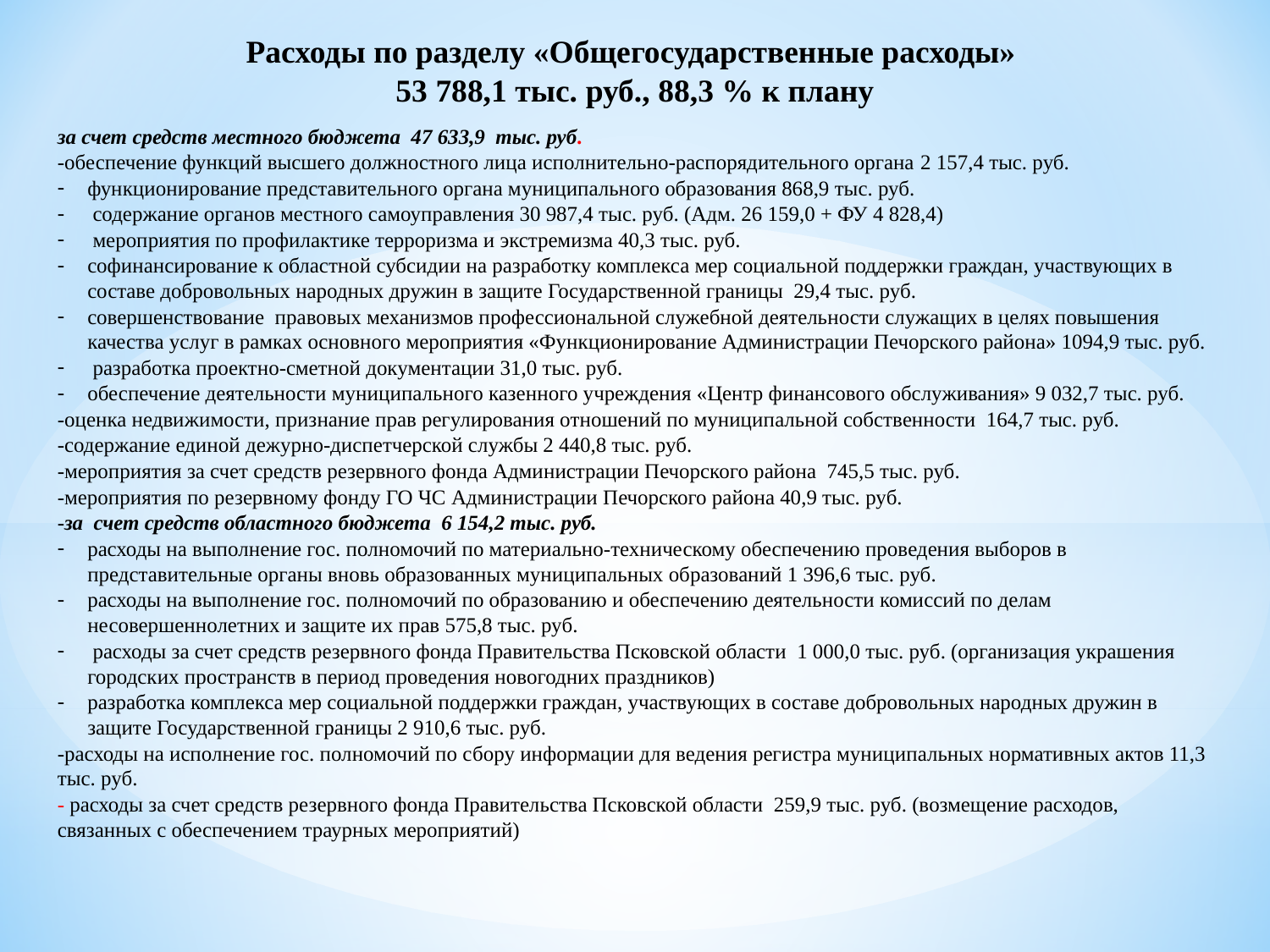

Расходы по разделу «Общегосударственные расходы»
53 788,1 тыс. руб., 88,3 % к плану
за счет средств местного бюджета  47 633,9  тыс. руб.
-обеспечение функций высшего должностного лица исполнительно-распорядительного органа 2 157,4 тыс. руб.
функционирование представительного органа муниципального образования 868,9 тыс. руб.
 содержание органов местного самоуправления 30 987,4 тыс. руб. (Адм. 26 159,0 + ФУ 4 828,4)
 мероприятия по профилактике терроризма и экстремизма 40,3 тыс. руб.
софинансирование к областной субсидии на разработку комплекса мер социальной поддержки граждан, участвующих в составе добровольных народных дружин в защите Государственной границы  29,4 тыс. руб.
совершенствование  правовых механизмов профессиональной служебной деятельности служащих в целях повышения качества услуг в рамках основного мероприятия «Функционирование Администрации Печорского района» 1094,9 тыс. руб.
 разработка проектно-сметной документации 31,0 тыс. руб.
обеспечение деятельности муниципального казенного учреждения «Центр финансового обслуживания» 9 032,7 тыс. руб.
-оценка недвижимости, признание прав регулирования отношений по муниципальной собственности  164,7 тыс. руб.
-содержание единой дежурно-диспетчерской службы 2 440,8 тыс. руб.
-мероприятия за счет средств резервного фонда Администрации Печорского района  745,5 тыс. руб.
-мероприятия по резервному фонду ГО ЧС Администрации Печорского района 40,9 тыс. руб.
-за  счет средств областного бюджета  6 154,2 тыс. руб.
расходы на выполнение гос. полномочий по материально-техническому обеспечению проведения выборов в представительные органы вновь образованных муниципальных образований 1 396,6 тыс. руб.
расходы на выполнение гос. полномочий по образованию и обеспечению деятельности комиссий по делам несовершеннолетних и защите их прав 575,8 тыс. руб.
 расходы за счет средств резервного фонда Правительства Псковской области  1 000,0 тыс. руб. (организация украшения городских пространств в период проведения новогодних праздников)
разработка комплекса мер социальной поддержки граждан, участвующих в составе добровольных народных дружин в защите Государственной границы 2 910,6 тыс. руб.
-расходы на исполнение гос. полномочий по сбору информации для ведения регистра муниципальных нормативных актов 11,3 тыс. руб.
- расходы за счет средств резервного фонда Правительства Псковской области  259,9 тыс. руб. (возмещение расходов, связанных с обеспечением траурных мероприятий)